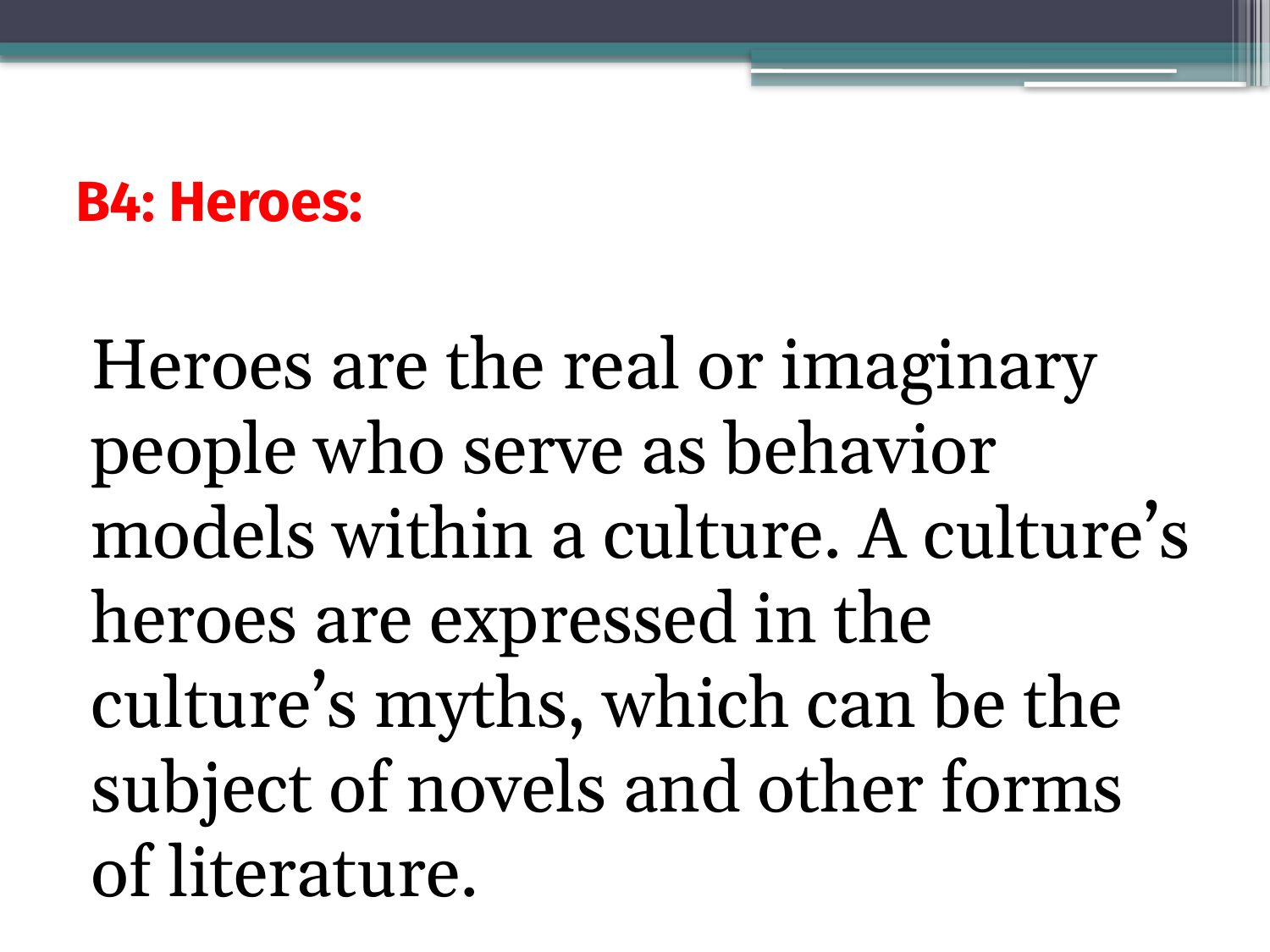

# B4: Heroes:
Heroes are the real or imaginary people who serve as behavior models within a culture. A culture’s heroes are expressed in the culture’s myths, which can be the subject of novels and other forms of literature.